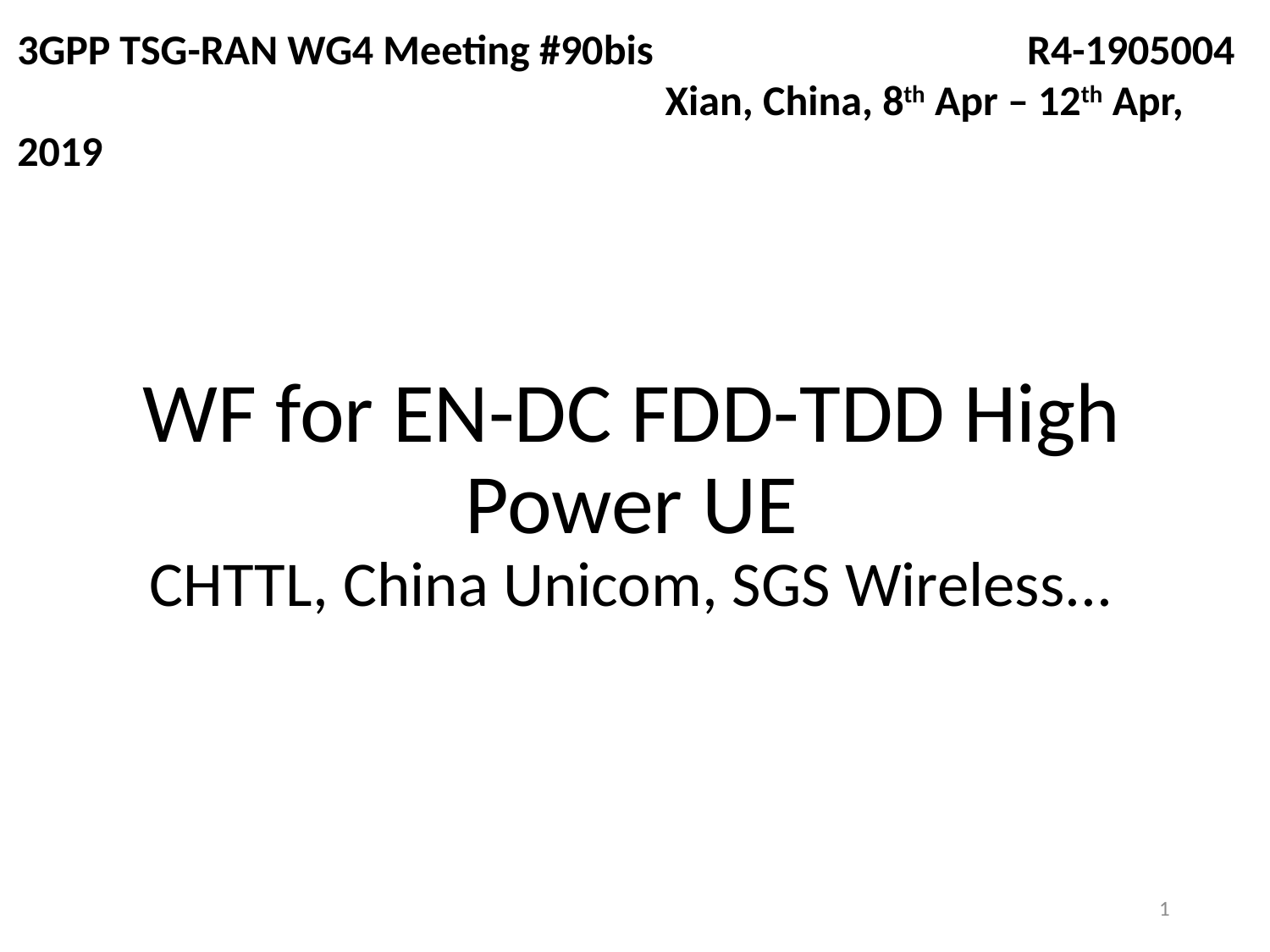

3GPP TSG-RAN WG4 Meeting #90bis	                          R4-1905004                                                                     Xian, China, 8th Apr – 12th Apr, 2019
# WF for EN-DC FDD-TDD High Power UE CHTTL, China Unicom, SGS Wireless...
1